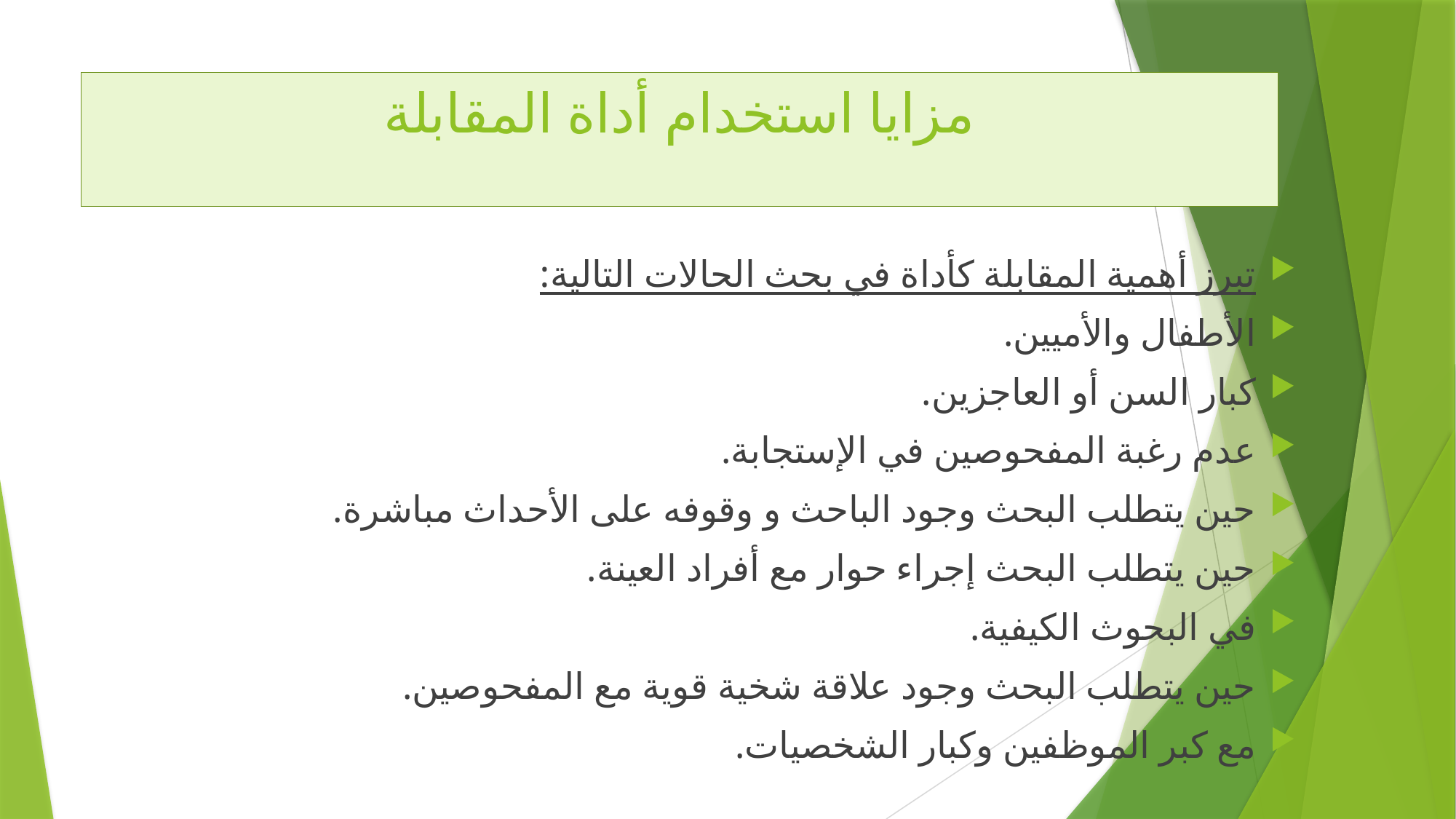

# مزايا استخدام أداة المقابلة
تبرز أهمية المقابلة كأداة في بحث الحالات التالية:
الأطفال والأميين.
كبار السن أو العاجزين.
عدم رغبة المفحوصين في الإستجابة.
حين يتطلب البحث وجود الباحث و وقوفه على الأحداث مباشرة.
حين يتطلب البحث إجراء حوار مع أفراد العينة.
في البحوث الكيفية.
حين يتطلب البحث وجود علاقة شخية قوية مع المفحوصين.
مع كبر الموظفين وكبار الشخصيات.